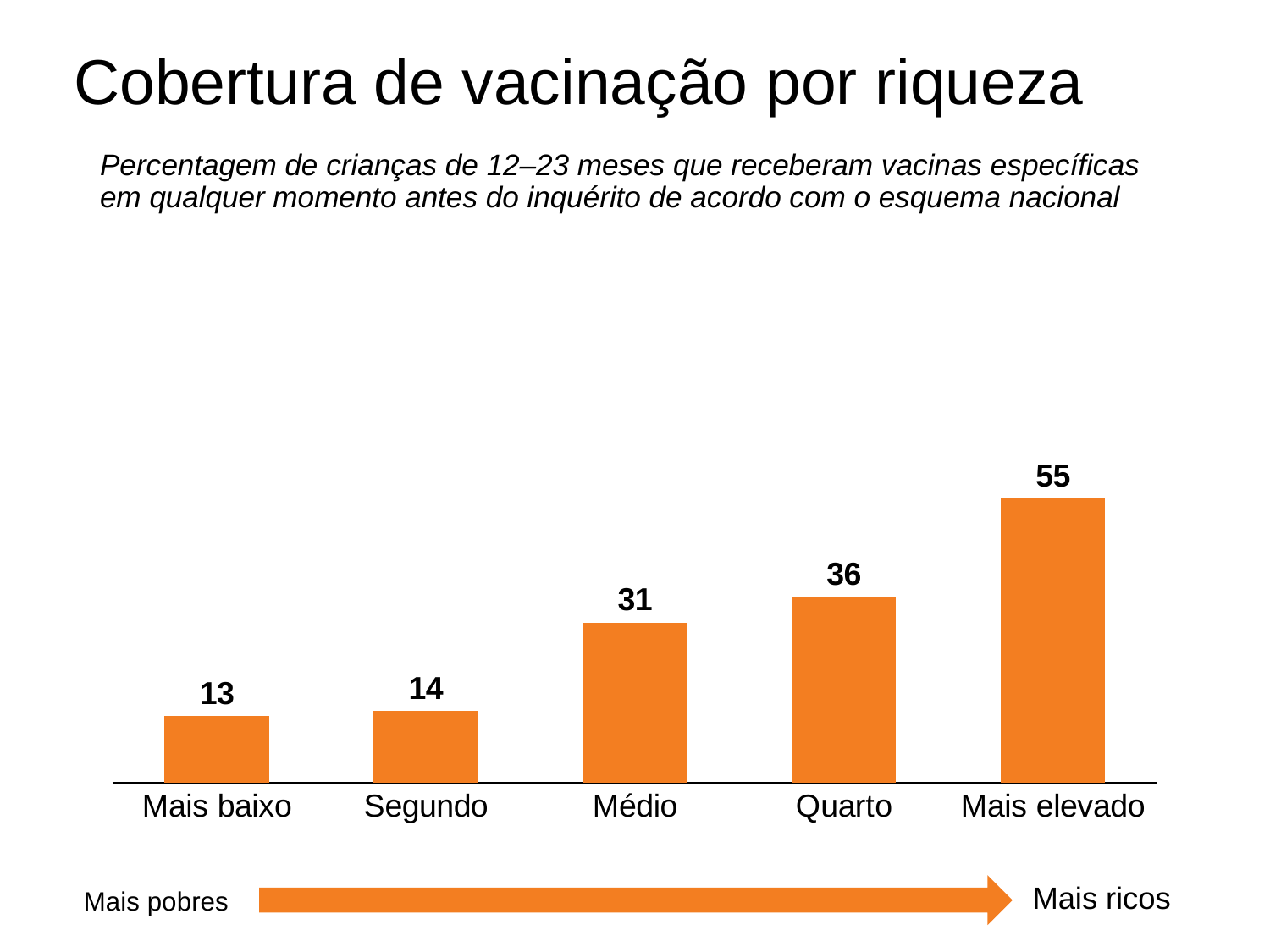

# Cobertura de vacinação por riqueza
Percentagem de crianças de 12–23 meses que receberam vacinas específicas em qualquer momento antes do inquérito de acordo com o esquema nacional

### Chart

| Category | Mais baixo |
|---|---|
| Mais baixo | 13.0 |
| Segundo | 14.0 |
| Médio | 31.0 |
| Quarto | 36.0 |
| Mais elevado | 55.0 |
Mais ricos

Mais pobres